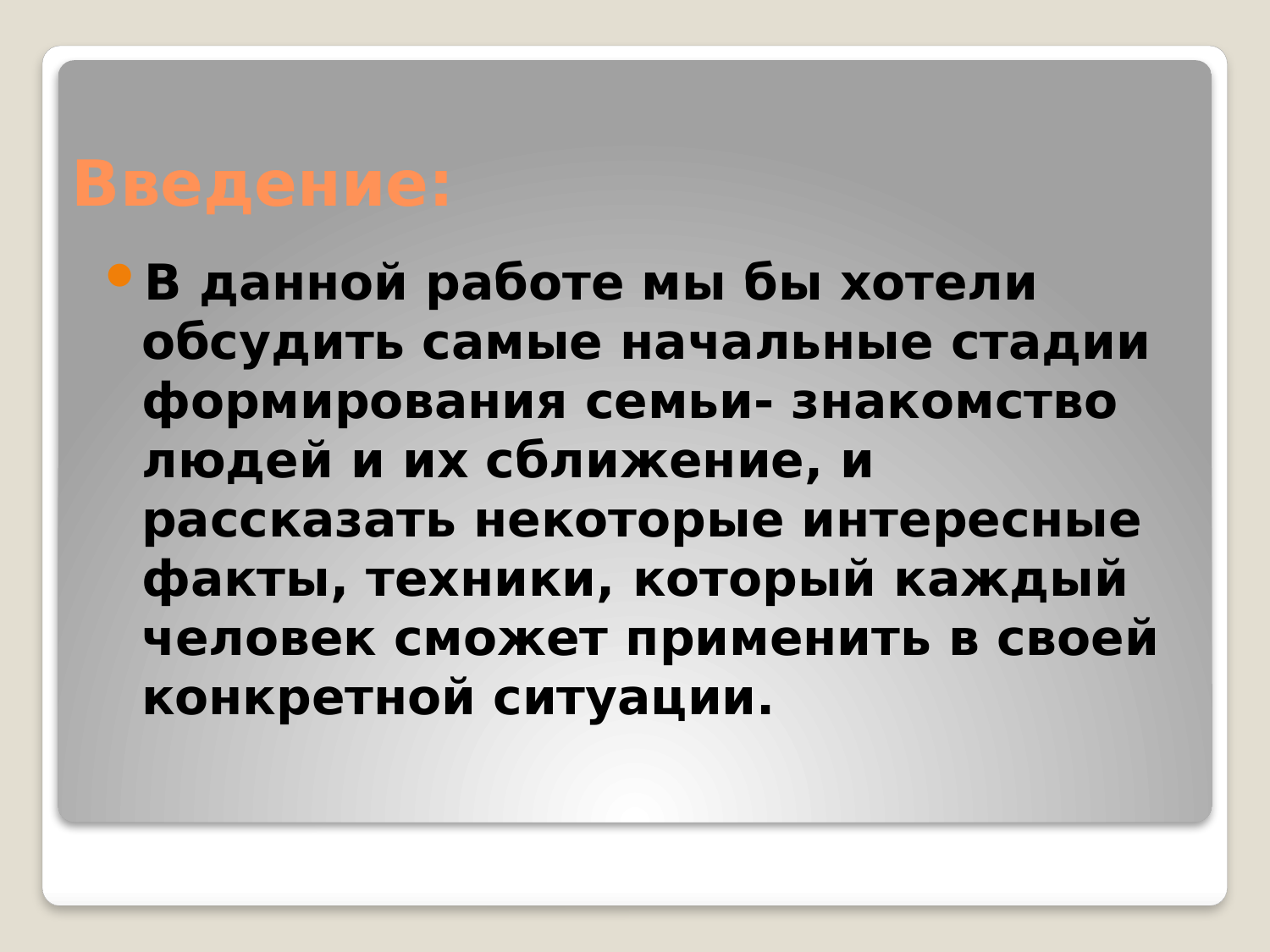

# Введение:
В данной работе мы бы хотели обсудить самые начальные стадии формирования семьи- знакомство людей и их сближение, и рассказать некоторые интересные факты, техники, который каждый человек сможет применить в своей конкретной ситуации.